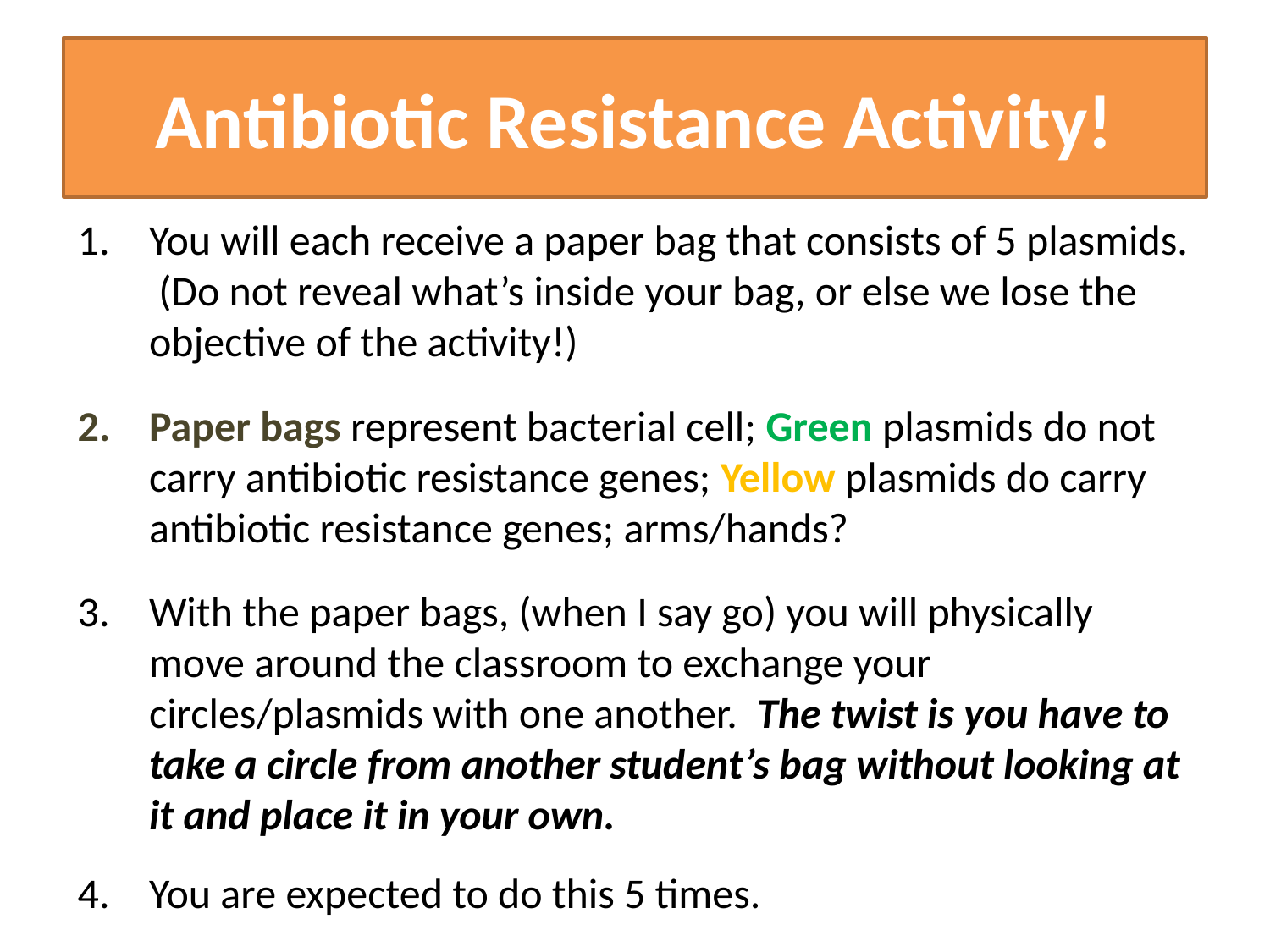

# Antibiotic Resistance Activity!
You will each receive a paper bag that consists of 5 plasmids.  (Do not reveal what’s inside your bag, or else we lose the objective of the activity!)

Paper bags represent bacterial cell; Green plasmids do not carry antibiotic resistance genes; Yellow plasmids do carry antibiotic resistance genes; arms/hands?

With the paper bags, (when I say go) you will physically move around the classroom to exchange your circles/plasmids with one another.  The twist is you have to take a circle from another student’s bag without looking at it and place it in your own.

You are expected to do this 5 times.